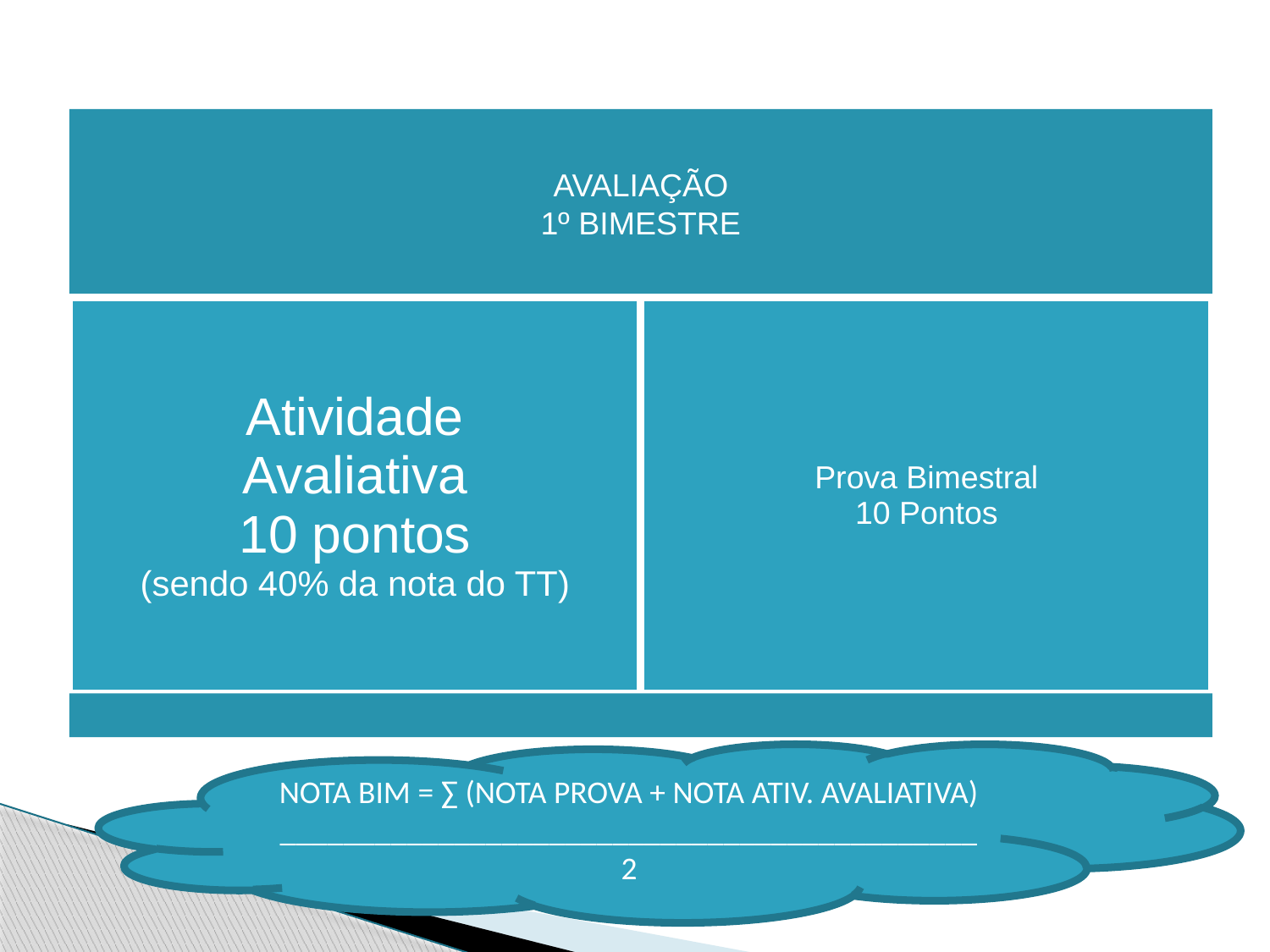

AVALIAÇÃO
1º BIMESTRE
Atividade
Avaliativa
10 pontos
(sendo 40% da nota do TT)
Prova Bimestral
10 Pontos
NOTA BIM = ∑ (NOTA PROVA + NOTA ATIV. AVALIATIVA)
____________________________________________
2